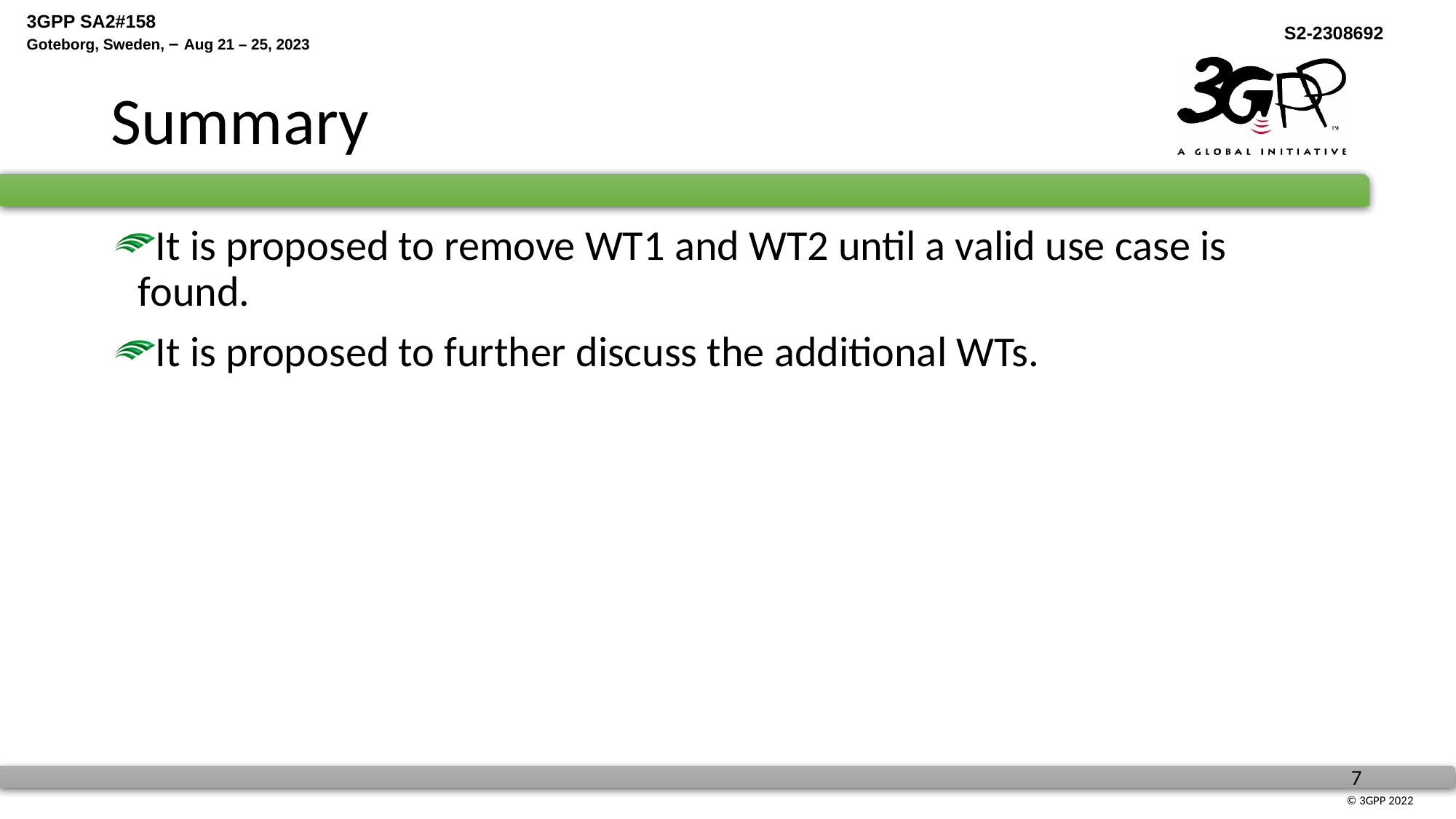

# Summary
It is proposed to remove WT1 and WT2 until a valid use case is found.
It is proposed to further discuss the additional WTs.